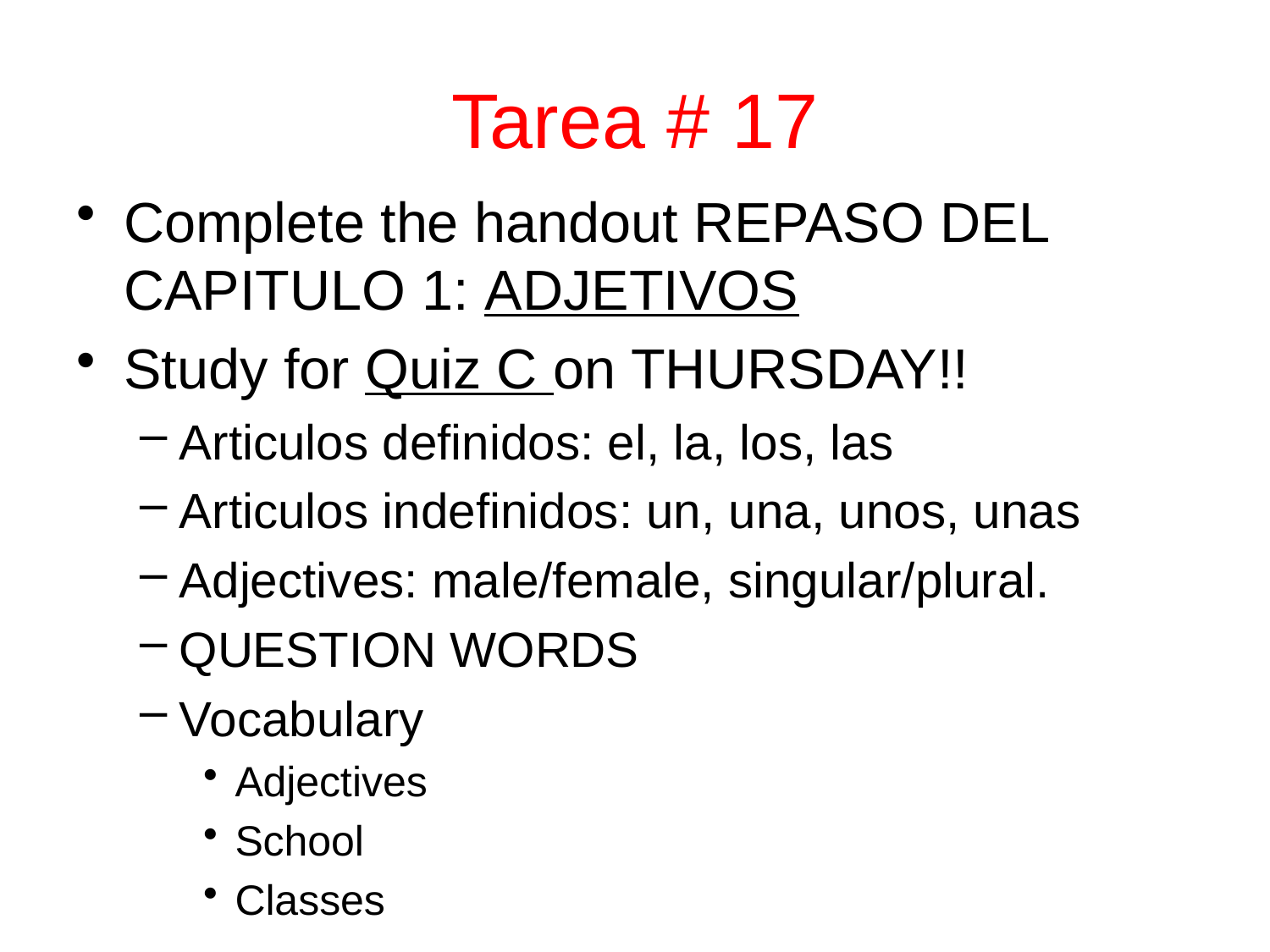

# Tarea # 17
Complete the handout REPASO DEL CAPITULO 1: ADJETIVOS
Study for Quiz C on THURSDAY!!
Articulos definidos: el, la, los, las
Articulos indefinidos: un, una, unos, unas
Adjectives: male/female, singular/plural.
QUESTION WORDS
Vocabulary
Adjectives
School
Classes